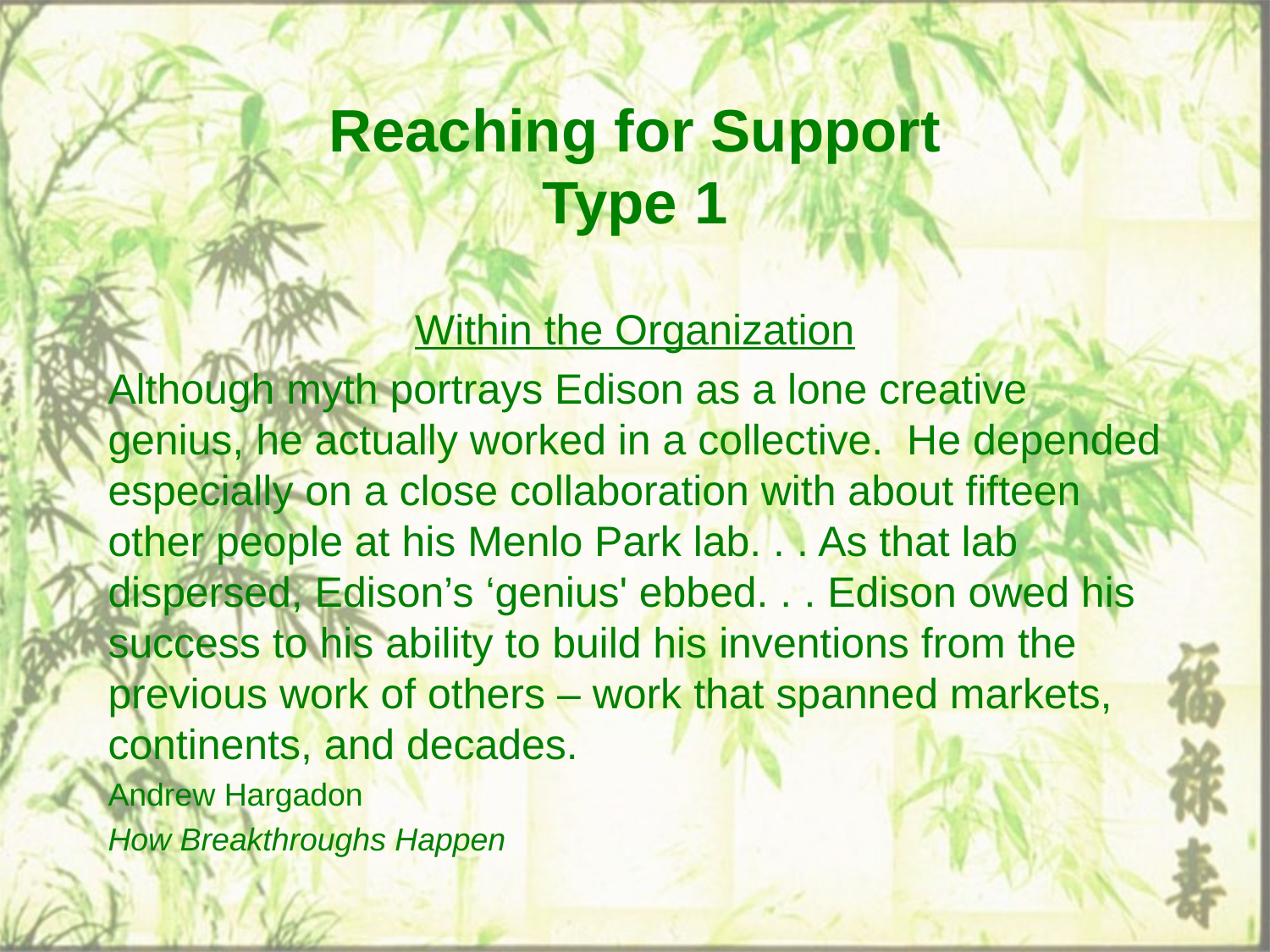

# Reaching for Support Type 1
Within the Organization
Although myth portrays Edison as a lone creative genius, he actually worked in a collective.  He depended especially on a close collaboration with about fifteen other people at his Menlo Park lab. . . As that lab dispersed, Edison’s ‘genius' ebbed. . . Edison owed his success to his ability to build his inventions from the previous work of others – work that spanned markets, continents, and decades.
Andrew Hargadon
How Breakthroughs Happen